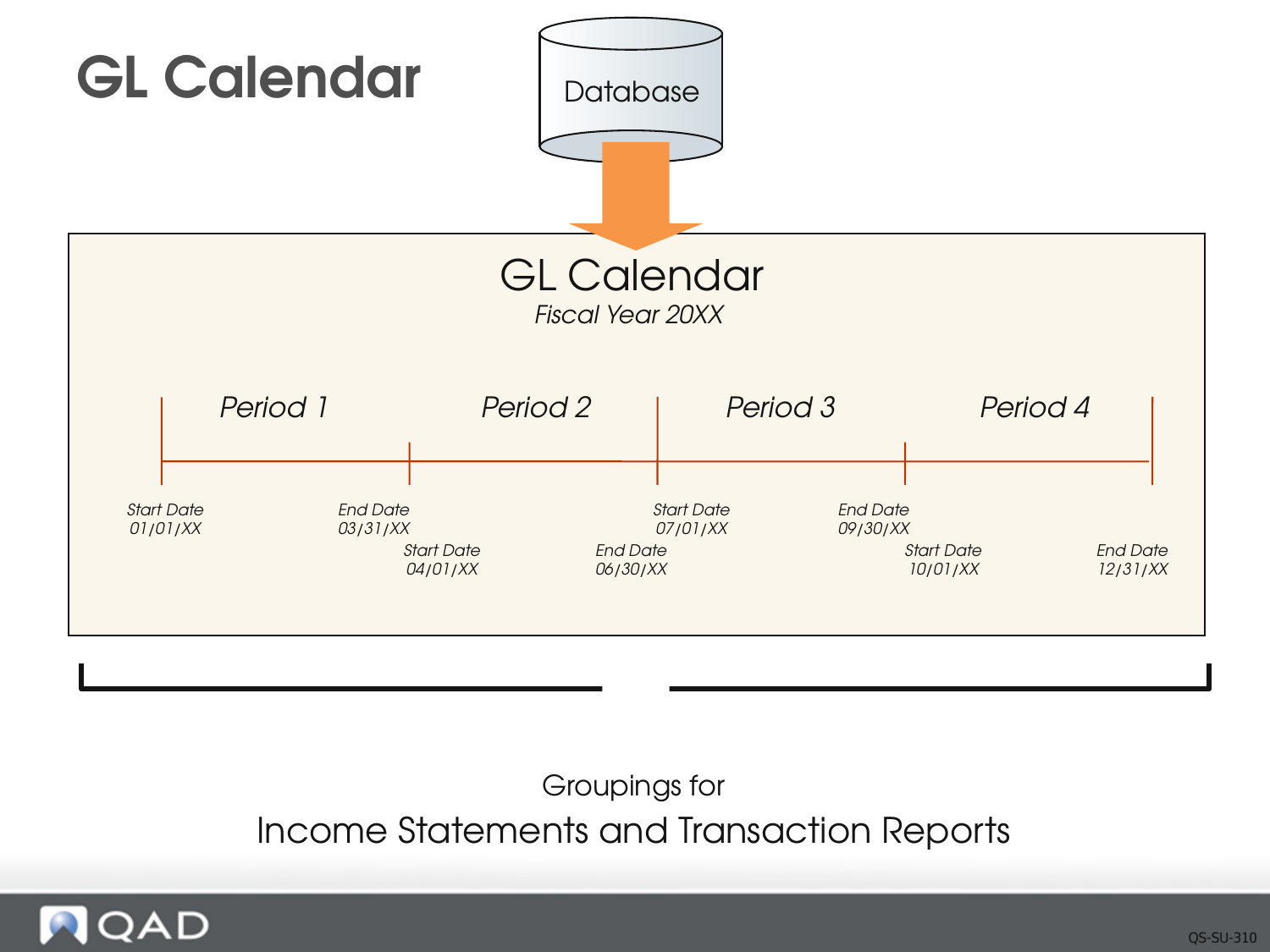

Database

# GL Calendar

GL Calendar
Fiscal Year 20XX
Period 1
Period 2
Period 3
Period 4

Start Date
01/01/XX
End Date
03/31/XX
Start Date
07/01/XX
End Date
09/30/XX
Start Date
04/01/XX
End Date
06/30/XX
Start Date
10/01/XX
End Date
12/31/XX

Groupings for
Income Statements and Transaction Reports
QS-SU-310